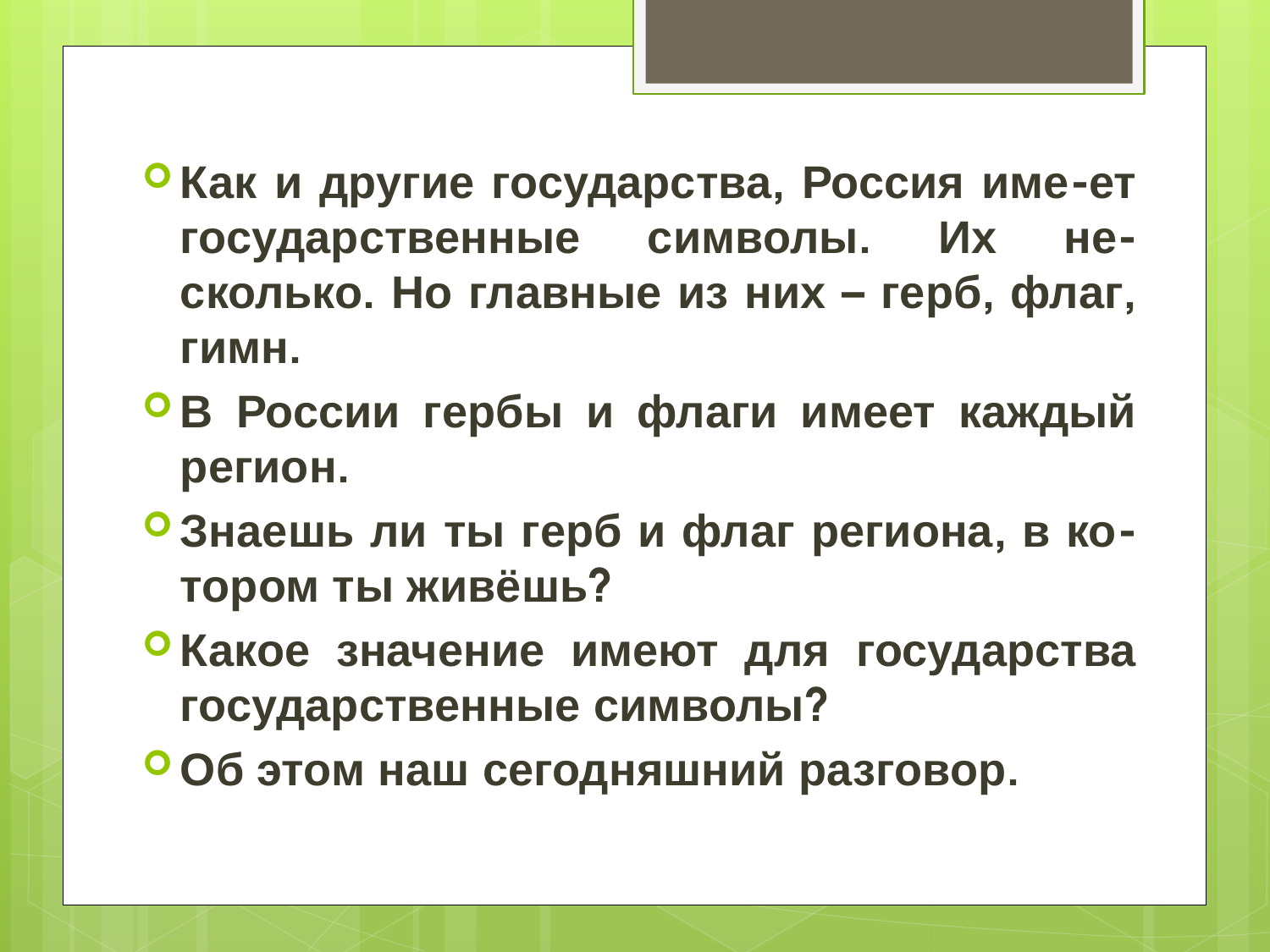

Как и другие государства, Россия име-ет государственные символы. Их не-сколько. Но главные из них – герб, флаг, гимн.
В России гербы и флаги имеет каждый регион.
Знаешь ли ты герб и флаг региона, в ко-тором ты живёшь?
Какое значение имеют для государства государственные символы?
Об этом наш сегодняшний разговор.